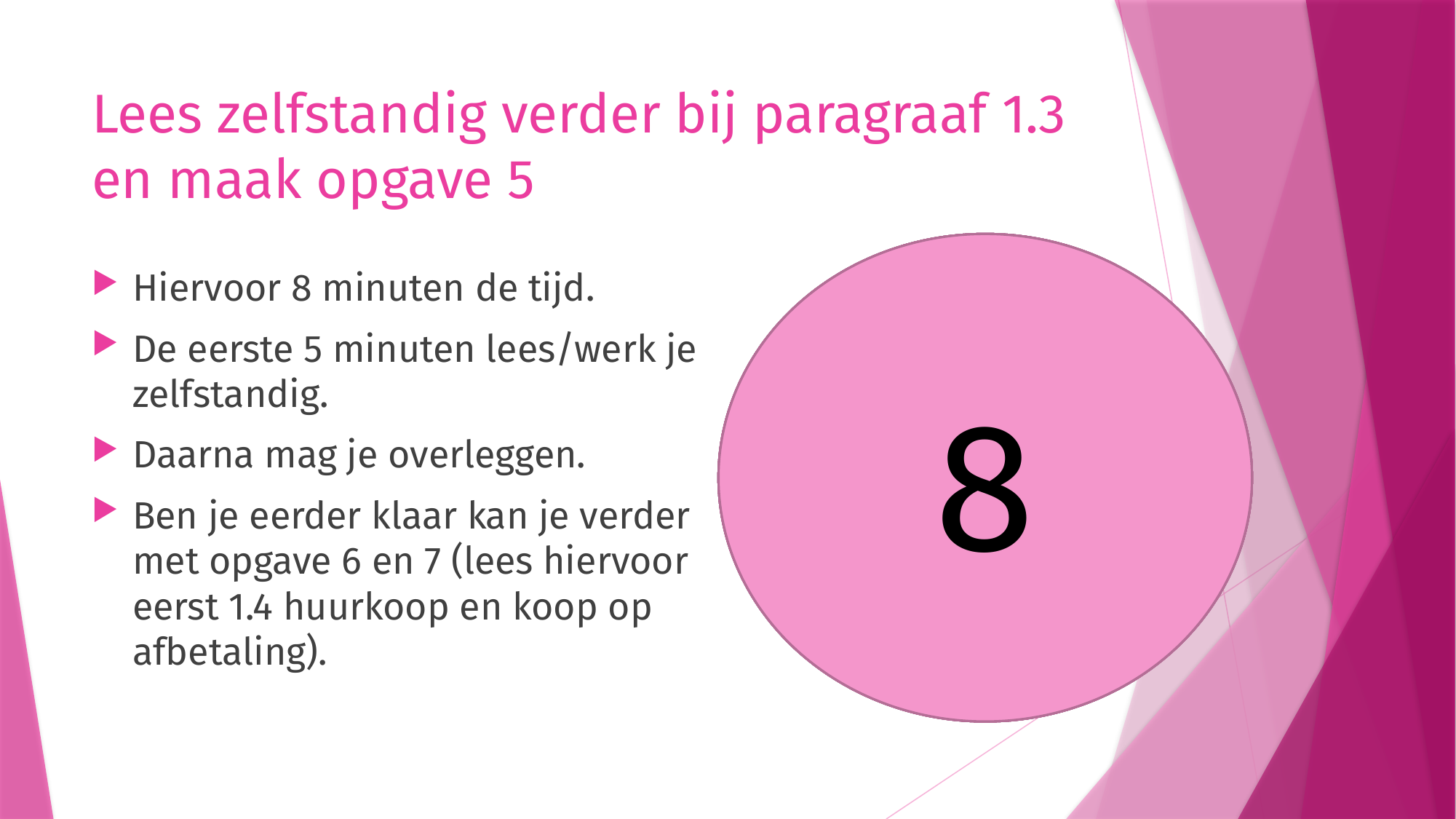

# Lees zelfstandig verder bij paragraaf 1.3 en maak opgave 5
8
5
6
7
4
3
1
2
Hiervoor 8 minuten de tijd.
De eerste 5 minuten lees/werk je zelfstandig.
Daarna mag je overleggen.
Ben je eerder klaar kan je verder met opgave 6 en 7 (lees hiervoor eerst 1.4 huurkoop en koop op afbetaling).